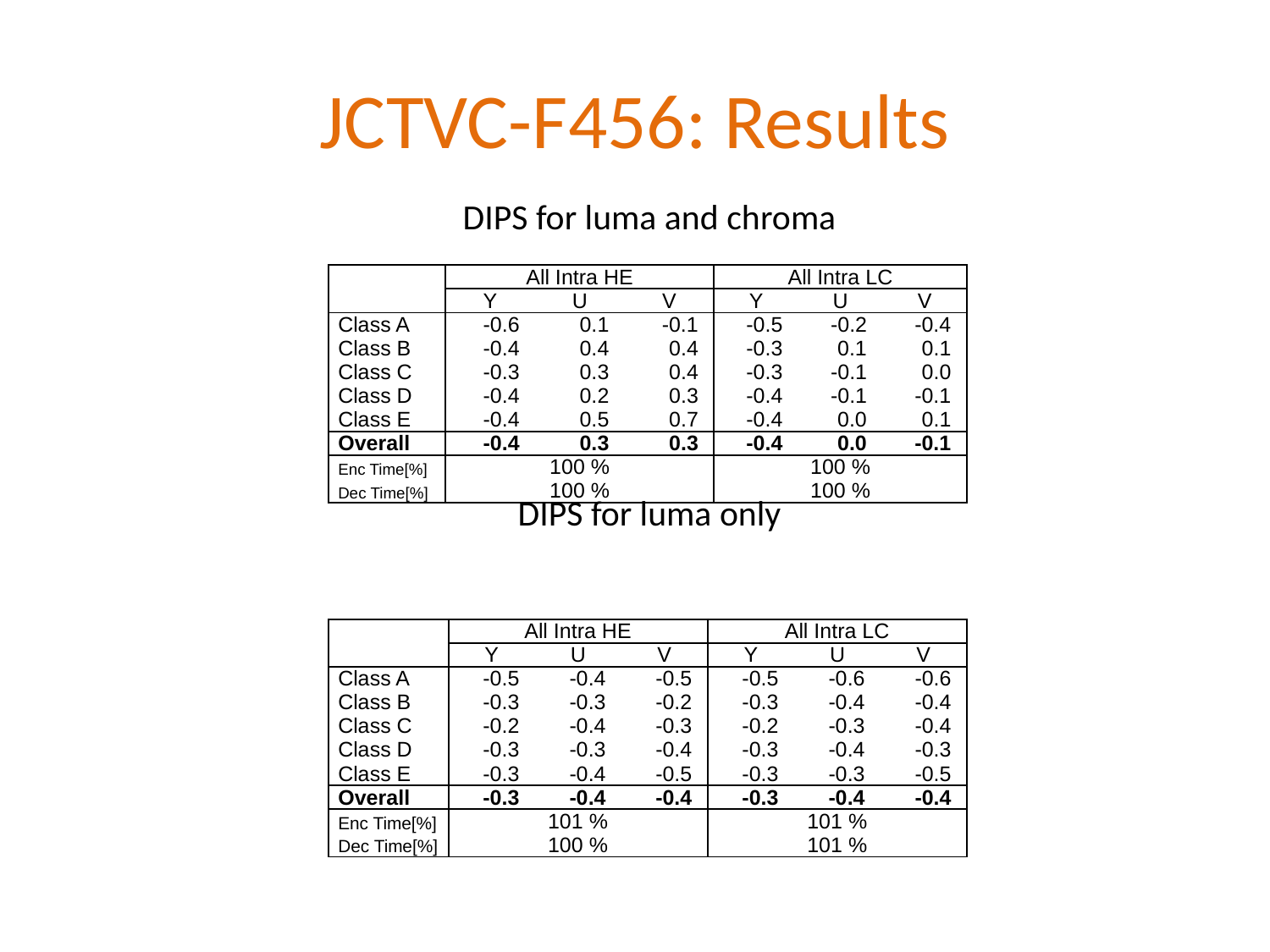

# JCTVC-F456: Results
DIPS for luma and chroma

DIPS for luma only
|  | All Intra HE |  |  | All Intra LC |  |  |
| --- | --- | --- | --- | --- | --- | --- |
|  | Y | U | V | Y | U | V |
| Class A | -0.6 | 0.1 | -0.1 | -0.5 | -0.2 | -0.4 |
| Class B | -0.4 | 0.4 | 0.4 | -0.3 | 0.1 | 0.1 |
| Class C | -0.3 | 0.3 | 0.4 | -0.3 | -0.1 | 0.0 |
| Class D | -0.4 | 0.2 | 0.3 | -0.4 | -0.1 | -0.1 |
| Class E | -0.4 | 0.5 | 0.7 | -0.4 | 0.0 | 0.1 |
| Overall | -0.4 | 0.3 | 0.3 | -0.4 | 0.0 | -0.1 |
| Enc Time[%] | 100 % |  |  | 100 % |  |  |
| Dec Time[%] | 100 % |  |  | 100 % |  |  |
|  | All Intra HE |  |  | All Intra LC |  |  |
| --- | --- | --- | --- | --- | --- | --- |
|  | Y | U | V | Y | U | V |
| Class A | -0.5 | -0.4 | -0.5 | -0.5 | -0.6 | -0.6 |
| Class B | -0.3 | -0.3 | -0.2 | -0.3 | -0.4 | -0.4 |
| Class C | -0.2 | -0.4 | -0.3 | -0.2 | -0.3 | -0.4 |
| Class D | -0.3 | -0.3 | -0.4 | -0.3 | -0.4 | -0.3 |
| Class E | -0.3 | -0.4 | -0.5 | -0.3 | -0.3 | -0.5 |
| Overall | -0.3 | -0.4 | -0.4 | -0.3 | -0.4 | -0.4 |
| Enc Time[%] | 101 % |  |  | 101 % |  |  |
| Dec Time[%] | 100 % |  |  | 101 % |  |  |